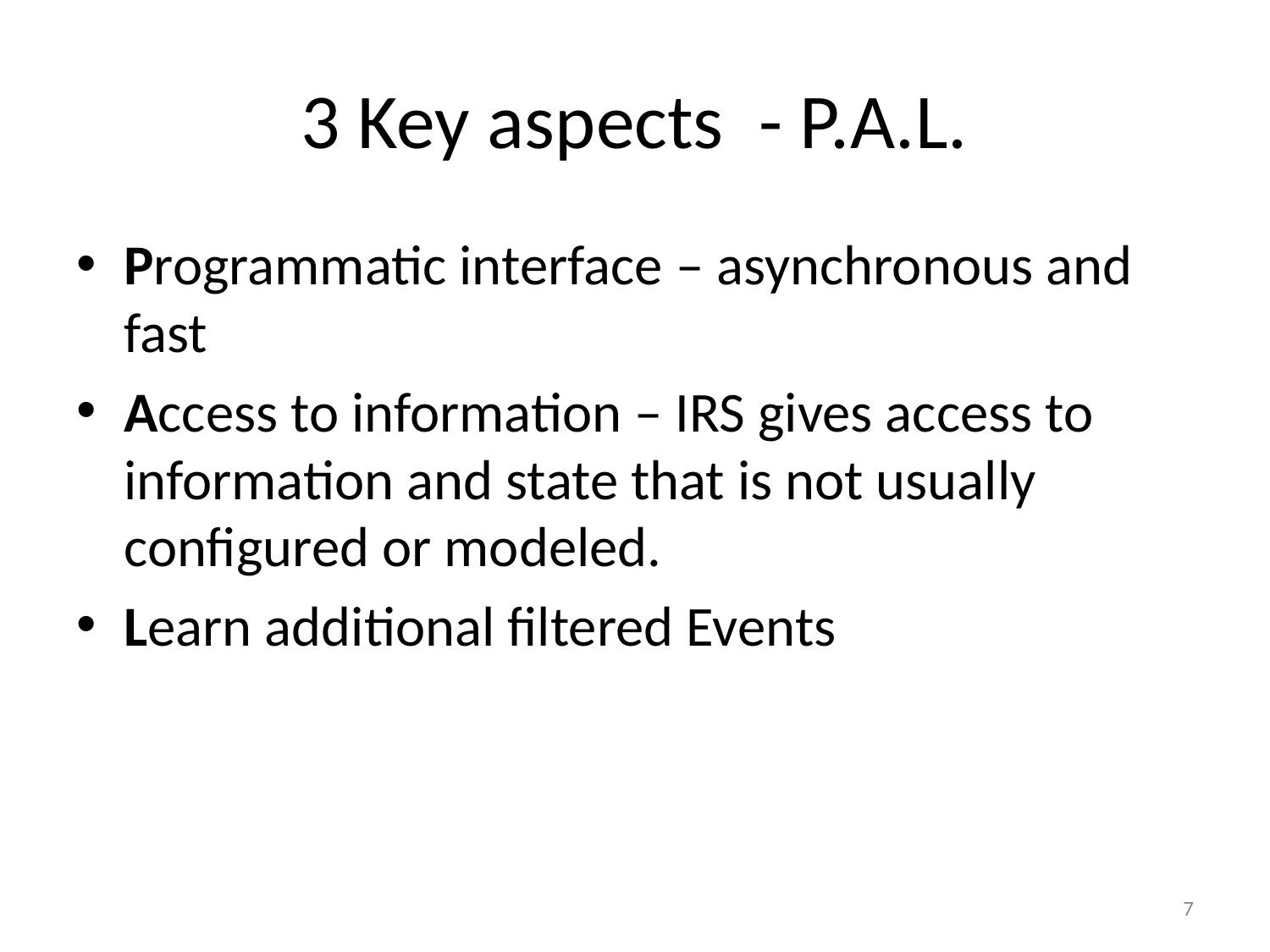

# 3 Key aspects  - P.A.L.
Programmatic interface – asynchronous and fast
Access to information – IRS gives access to information and state that is not usually configured or modeled.
Learn additional filtered Events
7